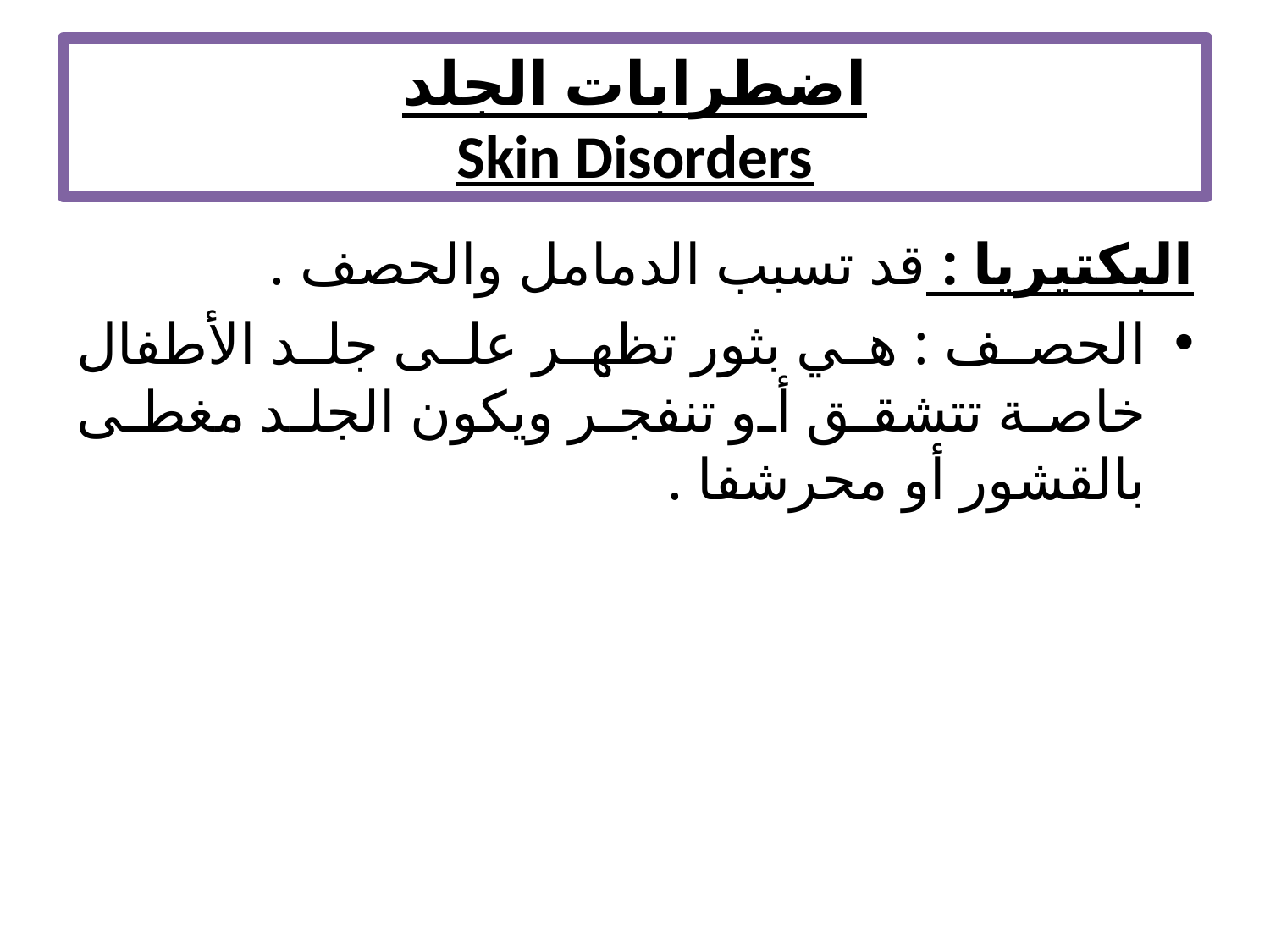

# اضطرابات الجلد Skin Disorders
البكتيريا : قد تسبب الدمامل والحصف .
الحصف : هي بثور تظهر على جلد الأطفال خاصة تتشقق أو تنفجر ويكون الجلد مغطى بالقشور أو محرشفا .